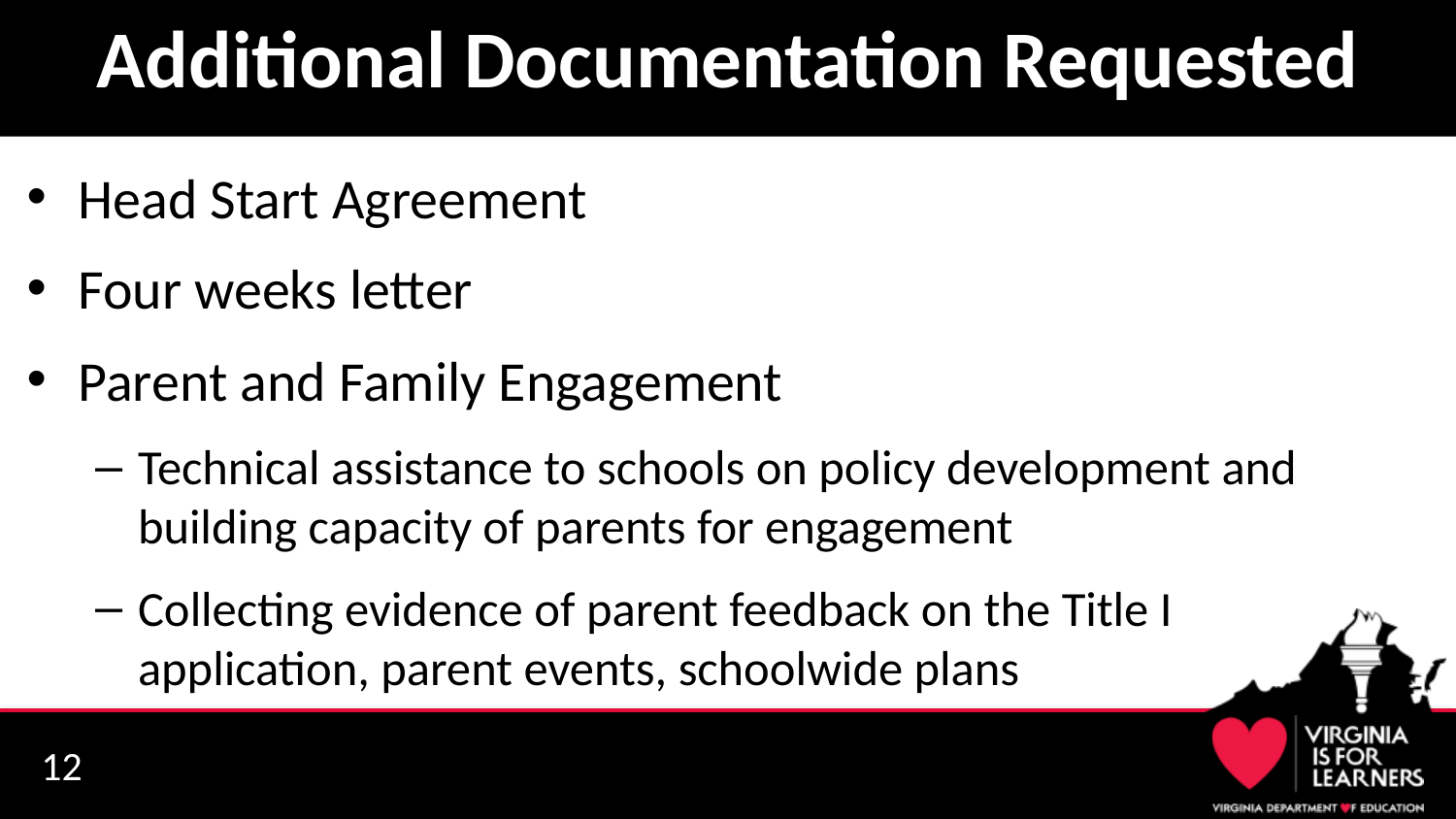

# Additional Documentation Requested
Head Start Agreement
Four weeks letter
Parent and Family Engagement
Technical assistance to schools on policy development and building capacity of parents for engagement
Collecting evidence of parent feedback on the Title I application, parent events, schoolwide plans